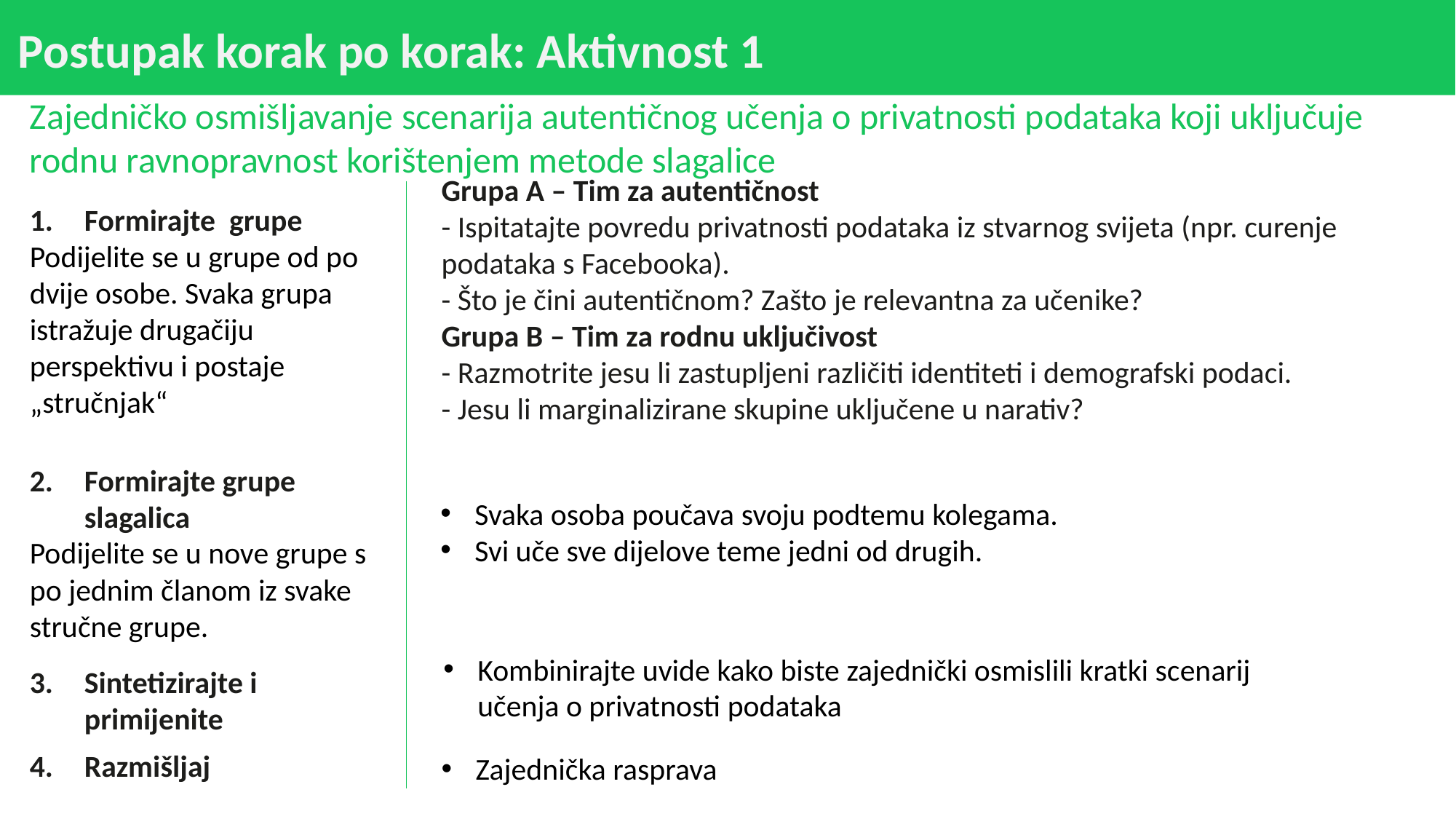

# Postupak korak po korak: Aktivnost 1
Zajedničko osmišljavanje scenarija autentičnog učenja o privatnosti podataka koji uključuje rodnu ravnopravnost korištenjem metode slagalice
Grupa A – Tim za autentičnost
- Ispitatajte povredu privatnosti podataka iz stvarnog svijeta (npr. curenje podataka s Facebooka).
- Što je čini autentičnom? Zašto je relevantna za učenike?
Grupa B – Tim za rodnu uključivost
- Razmotrite jesu li zastupljeni različiti identiteti i demografski podaci.
- Jesu li marginalizirane skupine uključene u narativ?
Formirajte  grupe
Podijelite se u grupe od po dvije osobe. Svaka grupa istražuje drugačiju perspektivu i postaje „stručnjak“
Formirajte grupe slagalica
Podijelite se u nove grupe s po jednim članom iz svake stručne grupe.
Svaka osoba poučava svoju podtemu kolegama.
Svi uče sve dijelove teme jedni od drugih.
Kombinirajte uvide kako biste zajednički osmislili kratki scenarij učenja o privatnosti podataka
Sintetizirajte i primijenite
Razmišljaj
Zajednička rasprava